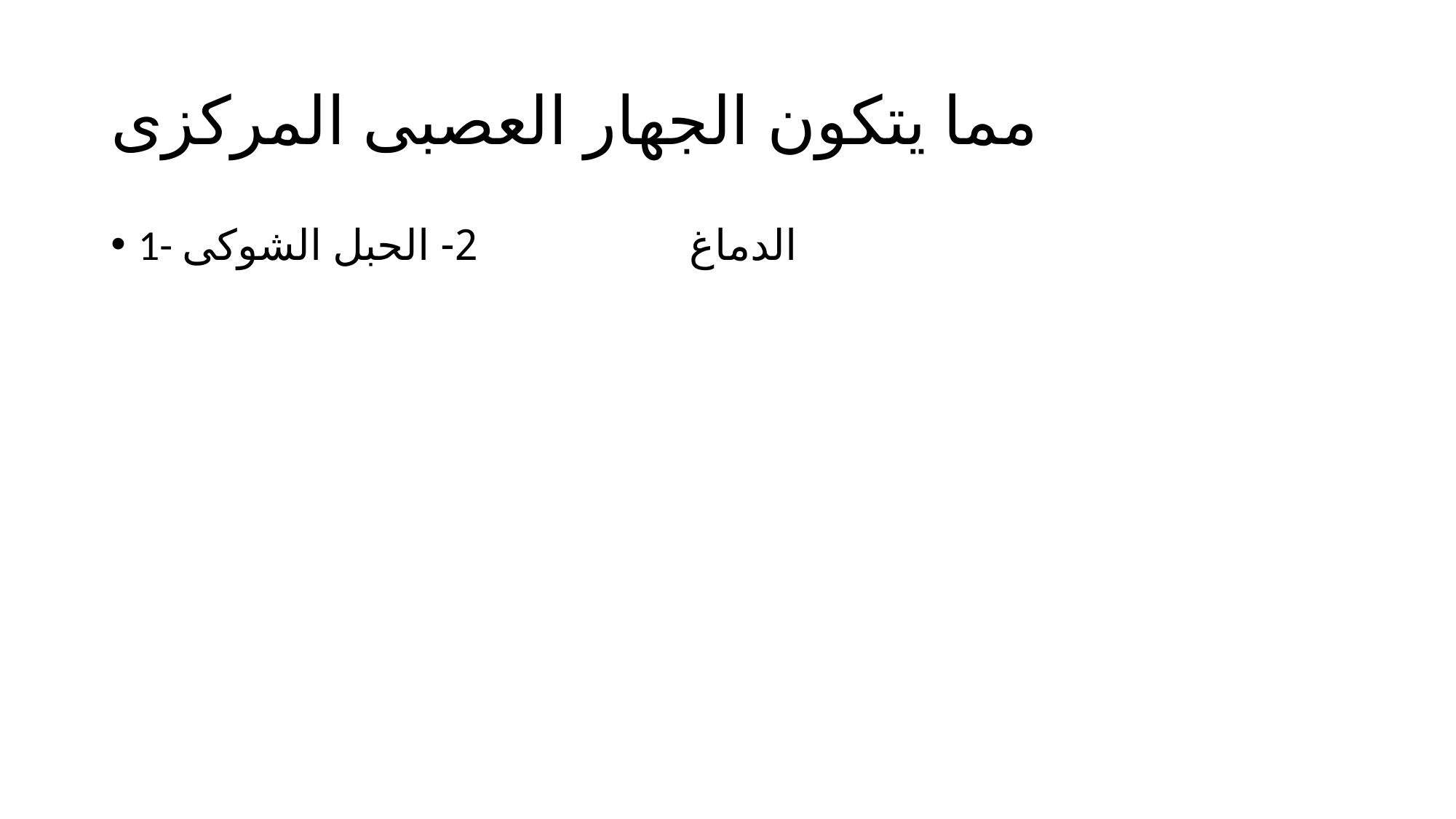

# مما يتكون الجهار العصبى المركزى
1- الدماغ                   2- الحبل الشوكى